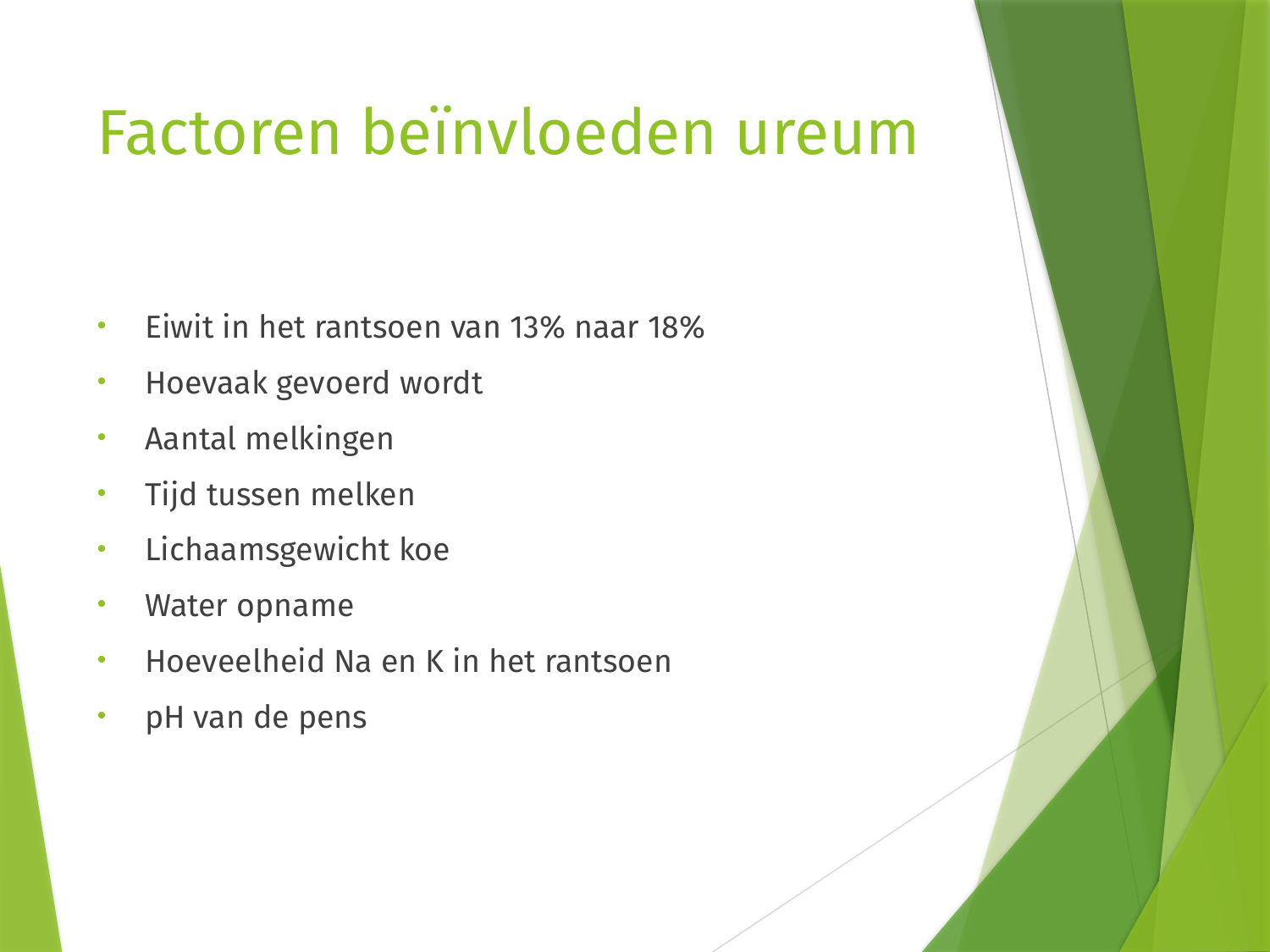

# Factoren beïnvloeden ureum
Eiwit in het rantsoen van 13% naar 18%
Hoevaak gevoerd wordt
Aantal melkingen
Tijd tussen melken
Lichaamsgewicht koe
Water opname
Hoeveelheid Na en K in het rantsoen
pH van de pens